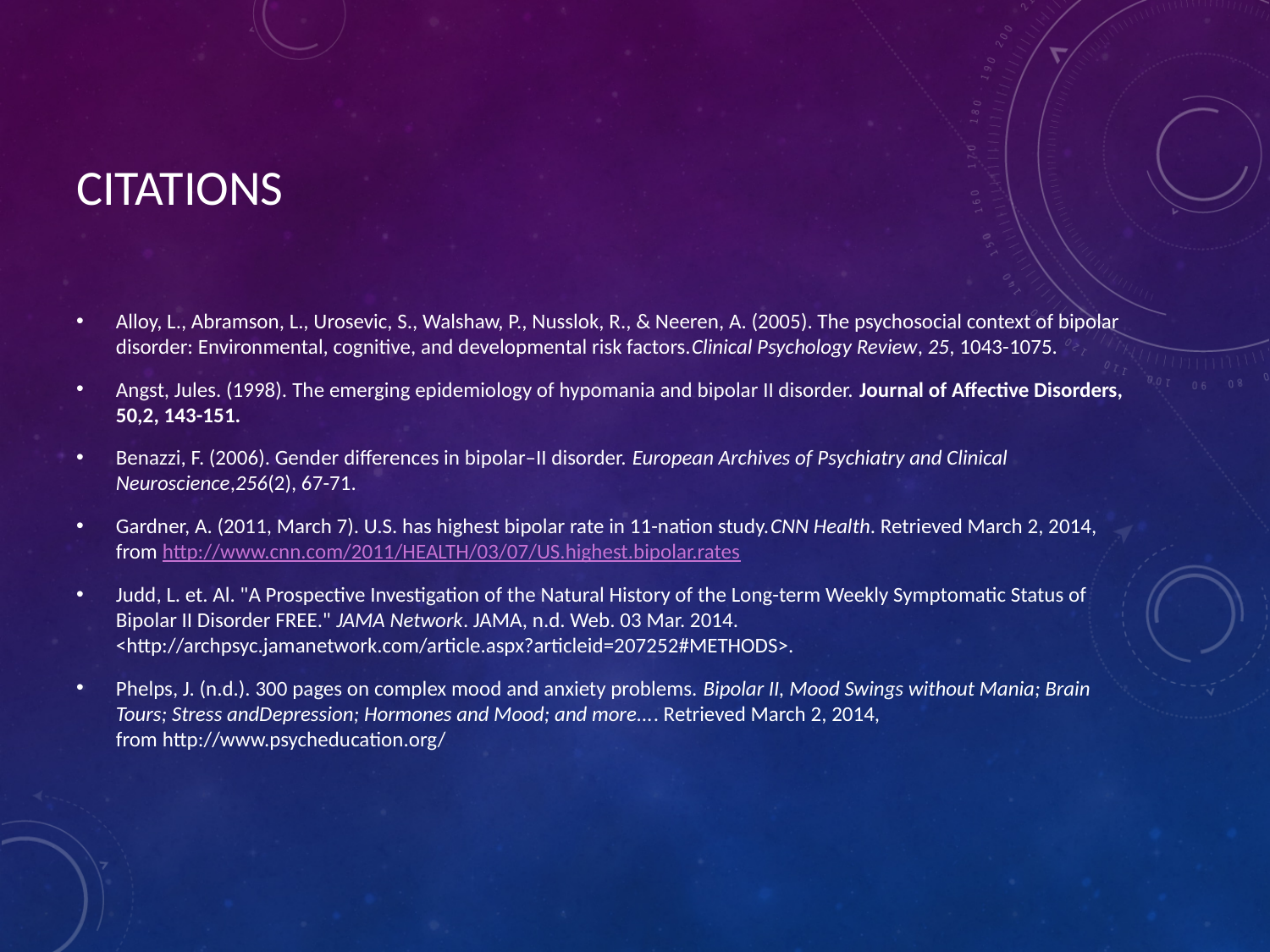

# Citations
Alloy, L., Abramson, L., Urosevic, S., Walshaw, P., Nusslok, R., & Neeren, A. (2005). The psychosocial context of bipolar disorder: Environmental, cognitive, and developmental risk factors.Clinical Psychology Review, 25, 1043-1075.
Angst, Jules. (1998). The emerging epidemiology of hypomania and bipolar II disorder. Journal of Affective Disorders, 50,2, 143-151.
Benazzi, F. (2006). Gender differences in bipolar–II disorder. European Archives of Psychiatry and Clinical Neuroscience,256(2), 67-71.
Gardner, A. (2011, March 7). U.S. has highest bipolar rate in 11-nation study.CNN Health. Retrieved March 2, 2014, from http://www.cnn.com/2011/HEALTH/03/07/US.highest.bipolar.rates
Judd, L. et. Al. "A Prospective Investigation of the Natural History of the Long-term Weekly Symptomatic Status of Bipolar II Disorder FREE." JAMA Network. JAMA, n.d. Web. 03 Mar. 2014. <http://archpsyc.jamanetwork.com/article.aspx?articleid=207252#METHODS>.
Phelps, J. (n.d.). 300 pages on complex mood and anxiety problems. Bipolar II, Mood Swings without Mania; Brain Tours; Stress andDepression; Hormones and Mood; and more.... Retrieved March 2, 2014, from http://www.psycheducation.org/